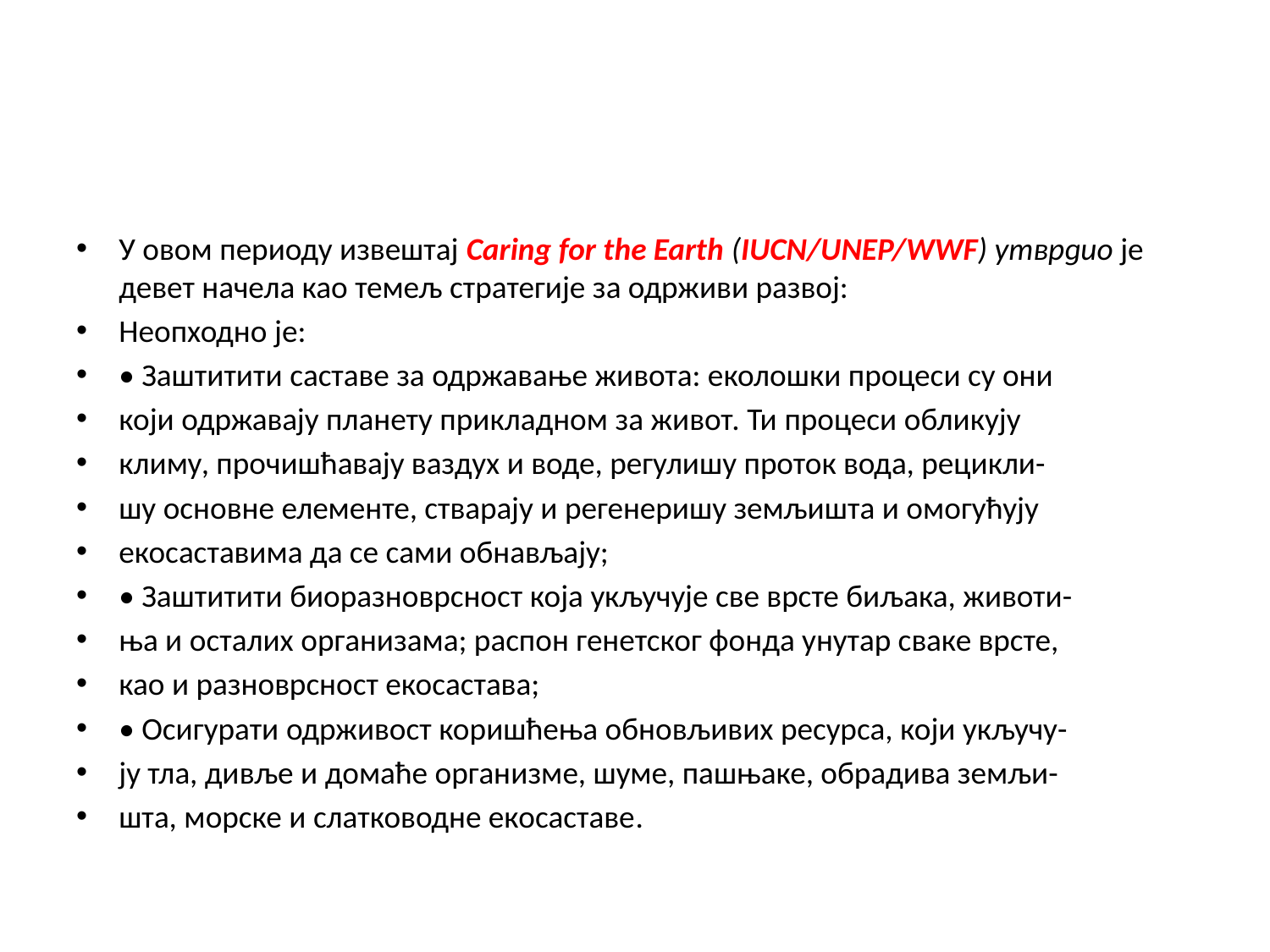

#
У овом периоду извештај Caring for the Earth (IUCN/UNEP/WWF) утврдио је девет начела као темељ стратегије за одрживи развој:
Неопходно је:
• Заштитити саставе за одржавање живота: еколошки процеси су они
који одржавају планету прикладном за живот. Ти процеси обликују
климу, прочишћавају ваздух и воде, регулишу проток вода, рецикли-
шу основне елементе, стварају и регенеришу земљишта и омогућују
екосаставима да се сами обнављају;
• Заштитити биоразноврсност која укључује све врсте биљака, животи-
ња и осталих организама; распон генетског фонда унутар сваке врсте,
као и разноврсност екосастава;
• Осигурати одрживост коришћења обновљивих ресурса, који укључу-
ју тла, дивље и домаће организме, шуме, пашњаке, обрадива земљи-
шта, морске и слатководне екосаставе.